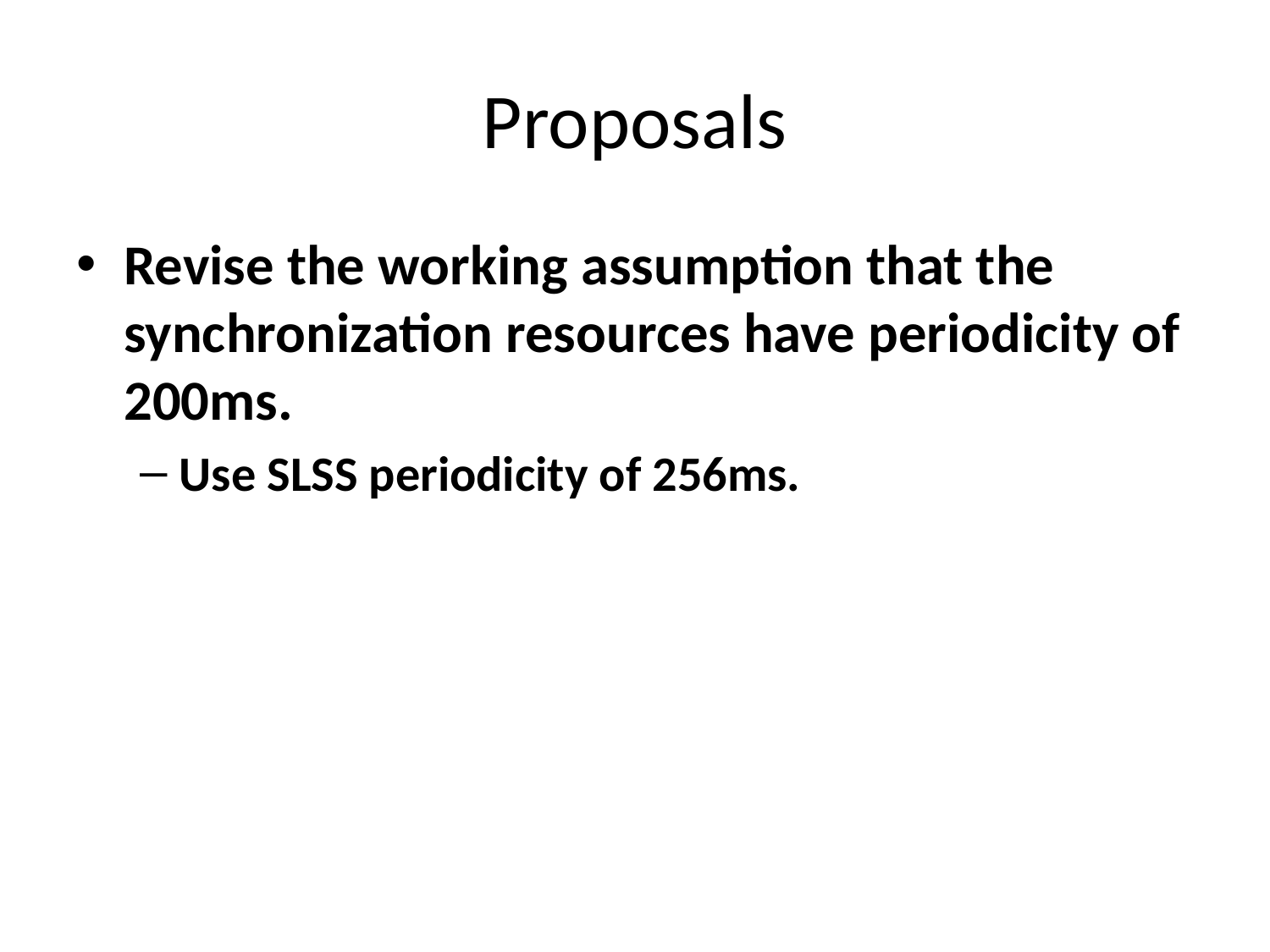

# Proposals
Revise the working assumption that the synchronization resources have periodicity of 200ms.
Use SLSS periodicity of 256ms.